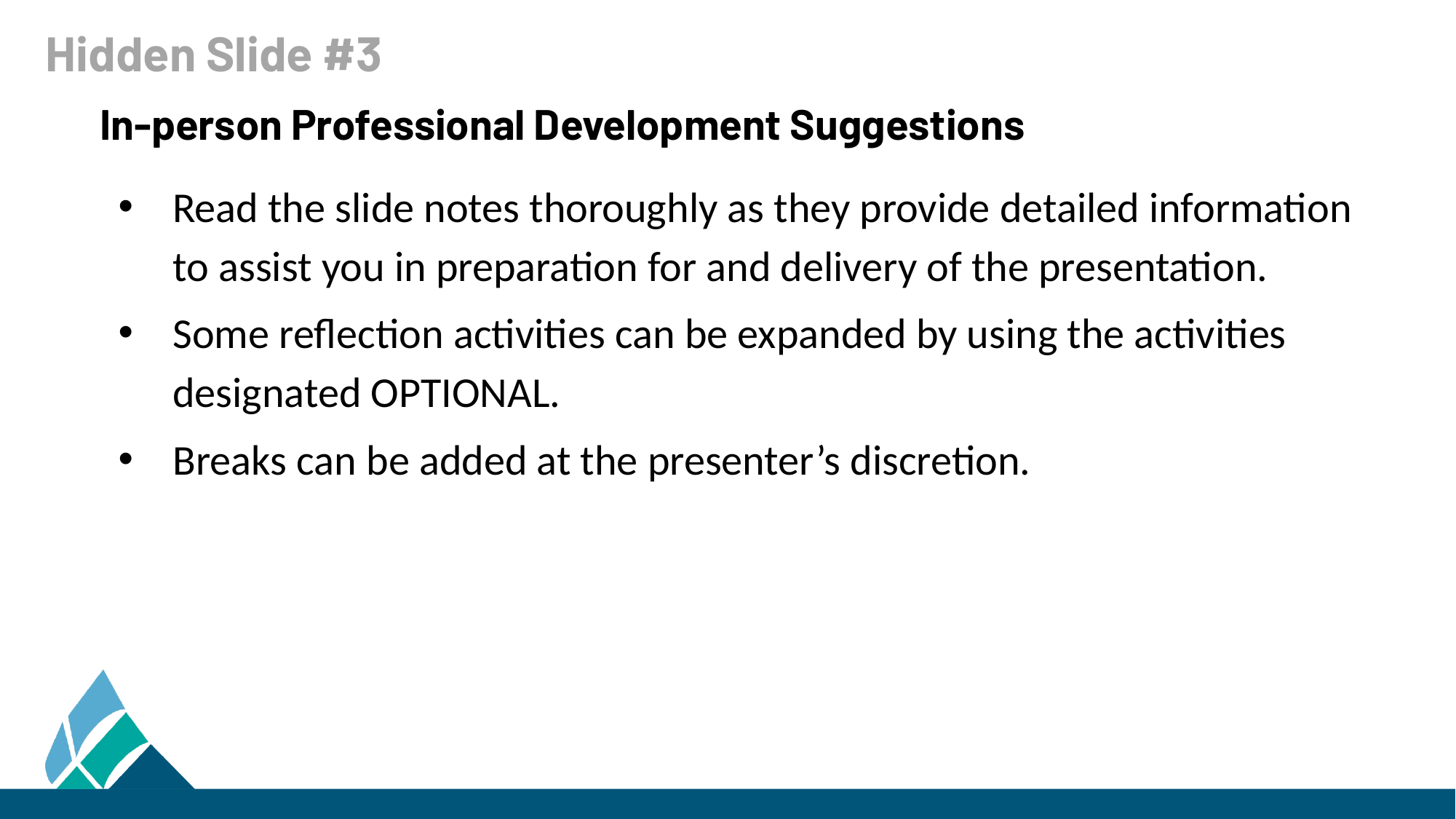

# Hidden Slide #3
In-person Professional Development Suggestions
Read the slide notes thoroughly as they provide detailed information to assist you in preparation for and delivery of the presentation.
Some reflection activities can be expanded by using the activities designated OPTIONAL.
Breaks can be added at the presenter’s discretion.